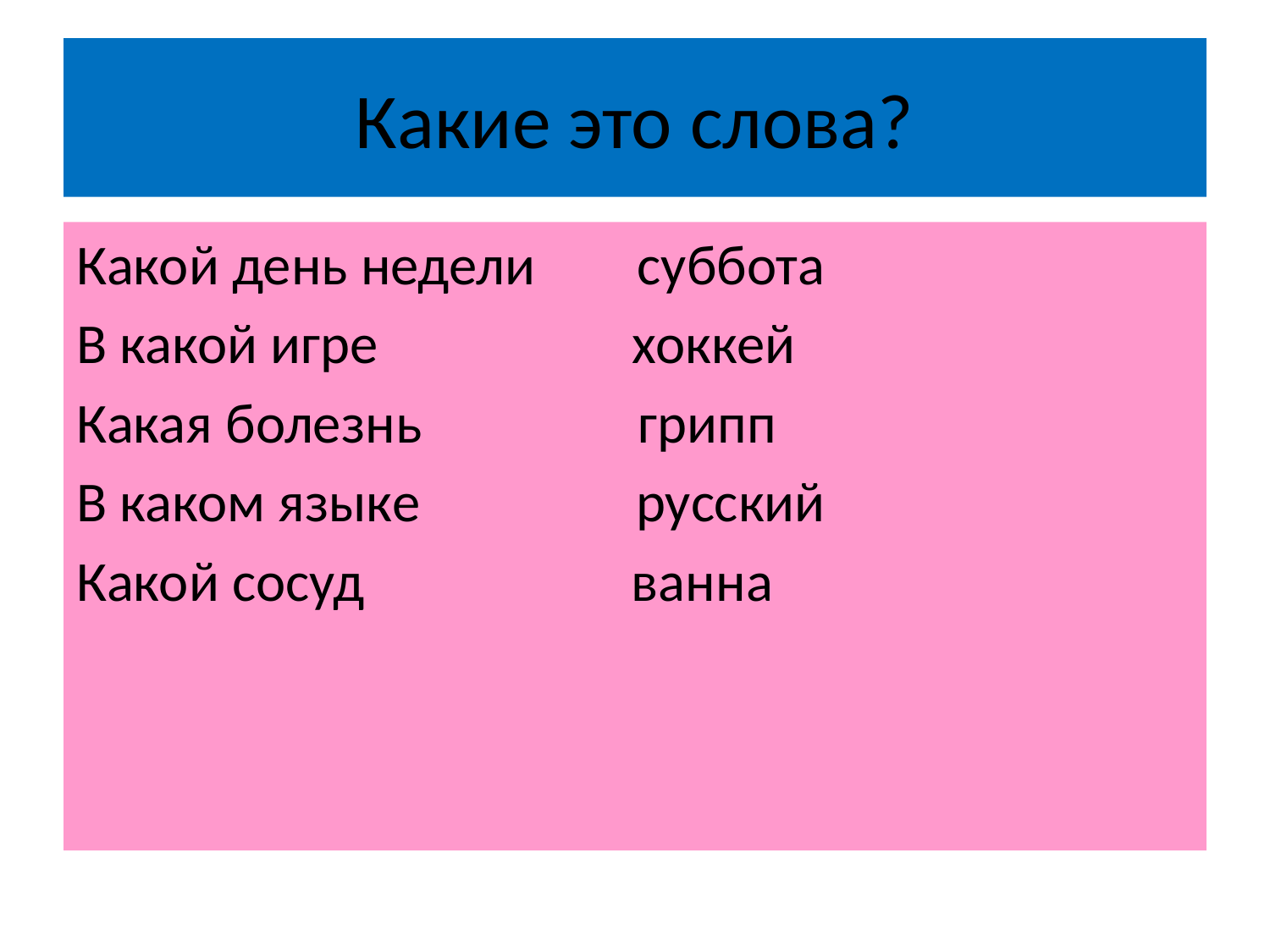

# Какие это слова?
Какой день недели        суббота
В какой игре                    хоккей
Какая болезнь                 грипп
В каком языке                 русский
Какой сосуд                     ванна